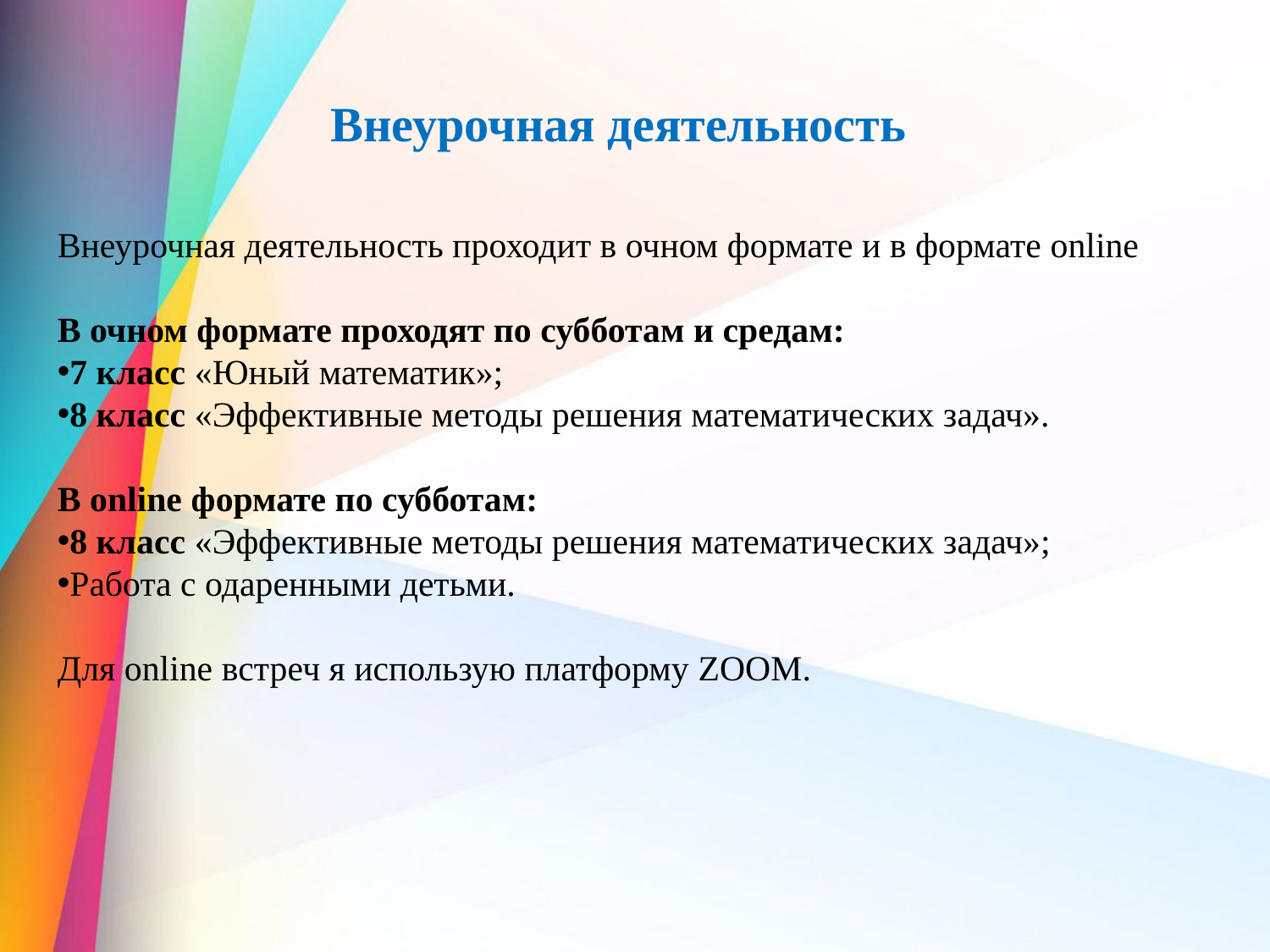

Внеурочная деятельность
Внеурочная деятельность проходит в очном формате и в формате online

В очном формате проходят по субботам и средам:
7 класс «Юный математик»;
8 класс «Эффективные методы решения математических задач».

В online формате по субботам:
8 класс «Эффективные методы решения математических задач»;
Работа с одаренными детьми.

Для online встреч я использую платформу ZOOM.